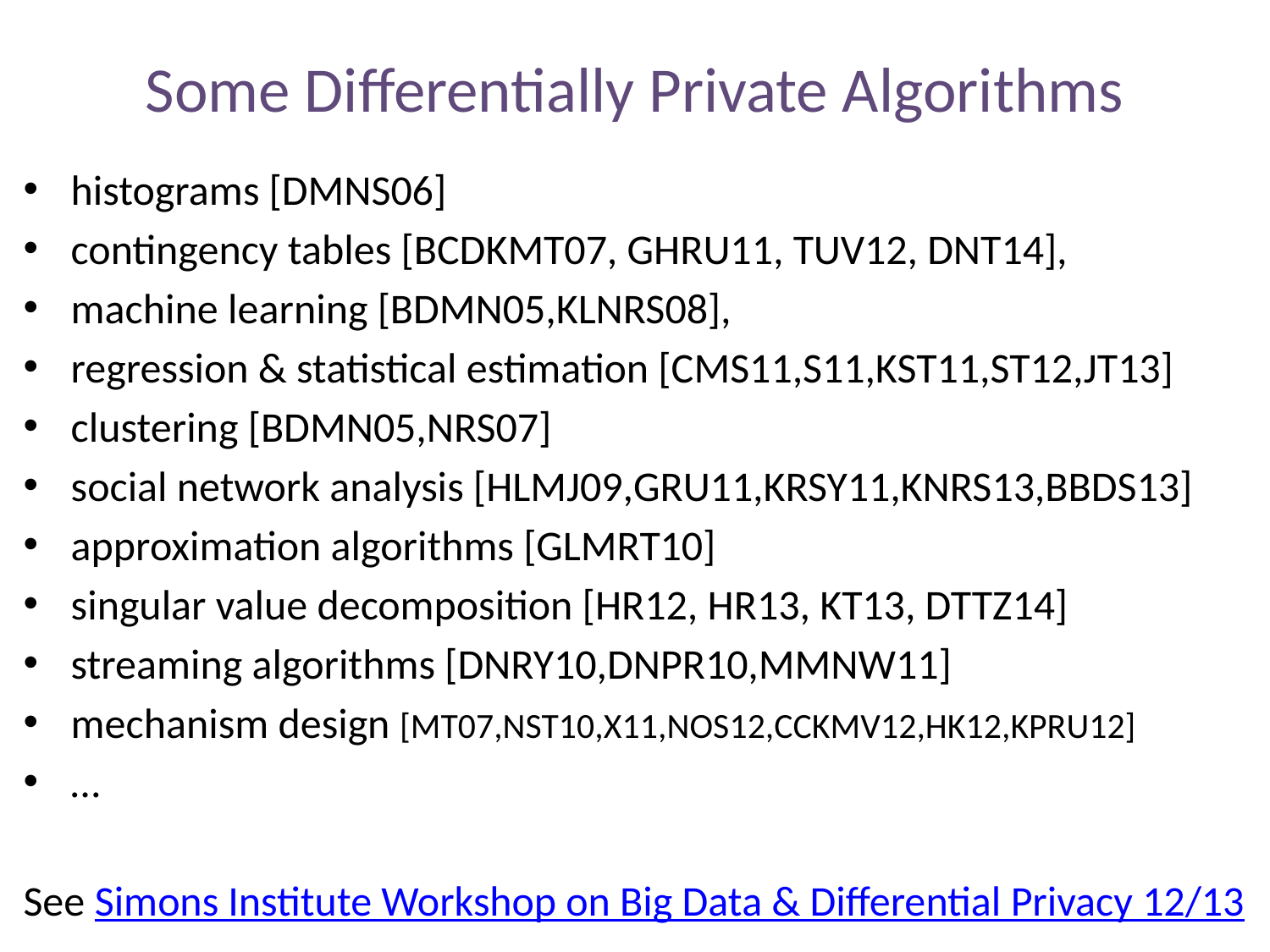

# Some Differentially Private Algorithms
histograms [DMNS06]
contingency tables [BCDKMT07, GHRU11, TUV12, DNT14],
machine learning [BDMN05,KLNRS08],
regression & statistical estimation [CMS11,S11,KST11,ST12,JT13]
clustering [BDMN05,NRS07]
social network analysis [HLMJ09,GRU11,KRSY11,KNRS13,BBDS13]
approximation algorithms [GLMRT10]
singular value decomposition [HR12, HR13, KT13, DTTZ14]
streaming algorithms [DNRY10,DNPR10,MMNW11]
mechanism design [MT07,NST10,X11,NOS12,CCKMV12,HK12,KPRU12]
…

See Simons Institute Workshop on Big Data & Differential Privacy 12/13